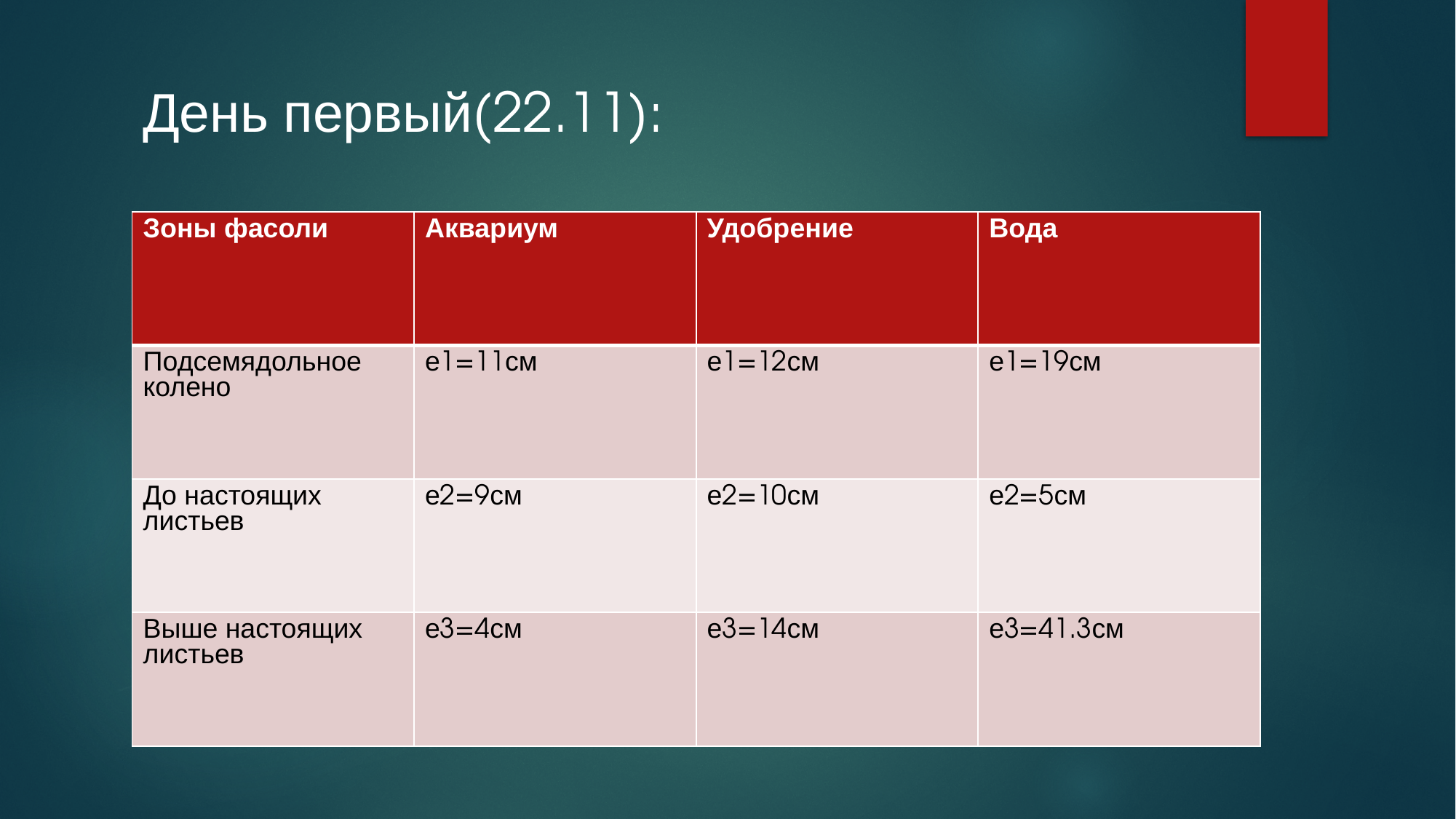

День первый(22.11):
| Зоны фасоли | Аквариум | Удобрение | Вода |
| --- | --- | --- | --- |
| Подсемядольное колено | е1=11см | е1=12см | е1=19см |
| До настоящих листьев | е2=9см | е2=10см | е2=5см |
| Выше настоящих листьев | е3=4см | е3=14см | е3=41.3см |